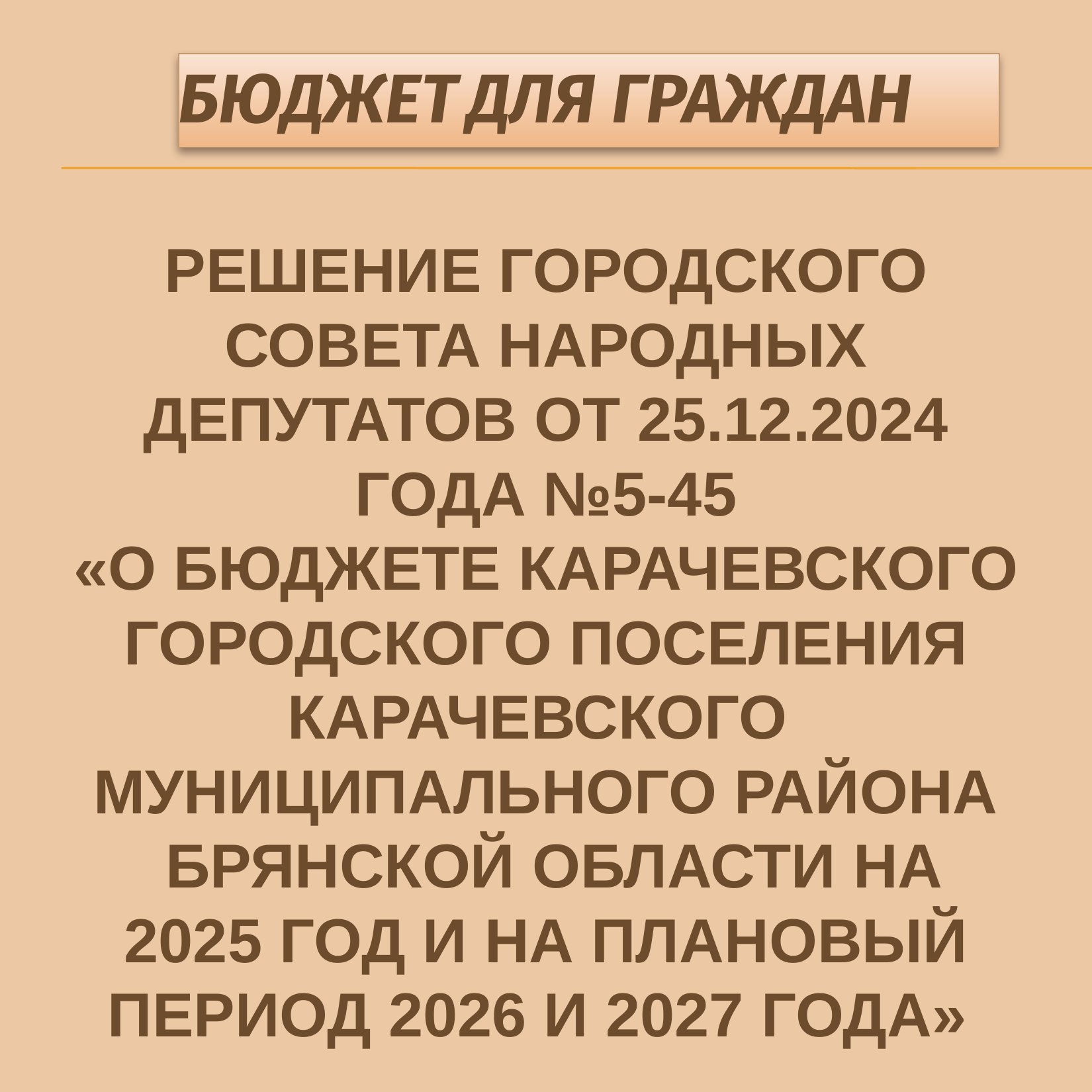

БЮДЖЕТ ДЛЯ ГРАЖДАН
РЕШЕНИЕ ГОРОДСКОГО СОВЕТА НАРОДНЫХ ДЕПУТАТОВ ОТ 25.12.2024 ГОДА №5-45
«О БЮДЖЕТЕ КАРАЧЕВСКОГО ГОРОДСКОГО ПОСЕЛЕНИЯ КАРАЧЕВСКОГО
МУНИЦИПАЛЬНОГО РАЙОНА
 БРЯНСКОЙ ОБЛАСТИ НА 2025 ГОД И НА ПЛАНОВЫЙ ПЕРИОД 2026 И 2027 ГОДА»